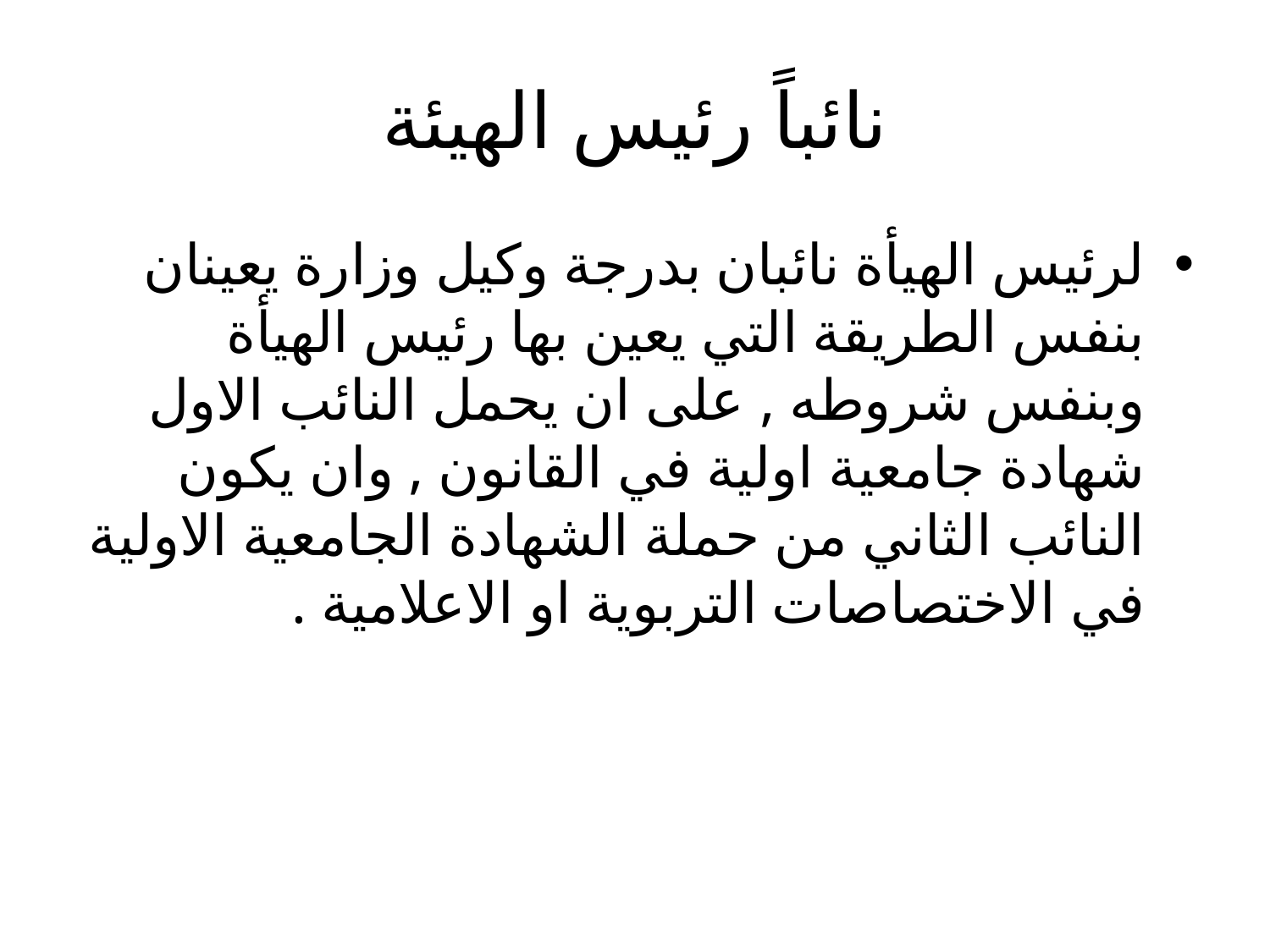

# نائباً رئيس الهيئة
لرئيس الهيأة نائبان بدرجة وكيل وزارة يعينان بنفس الطريقة التي يعين بها رئيس الهيأة وبنفس شروطه , على ان يحمل النائب الاول شهادة جامعية اولية في القانون , وان يكون النائب الثاني من حملة الشهادة الجامعية الاولية في الاختصاصات التربوية او الاعلامية .